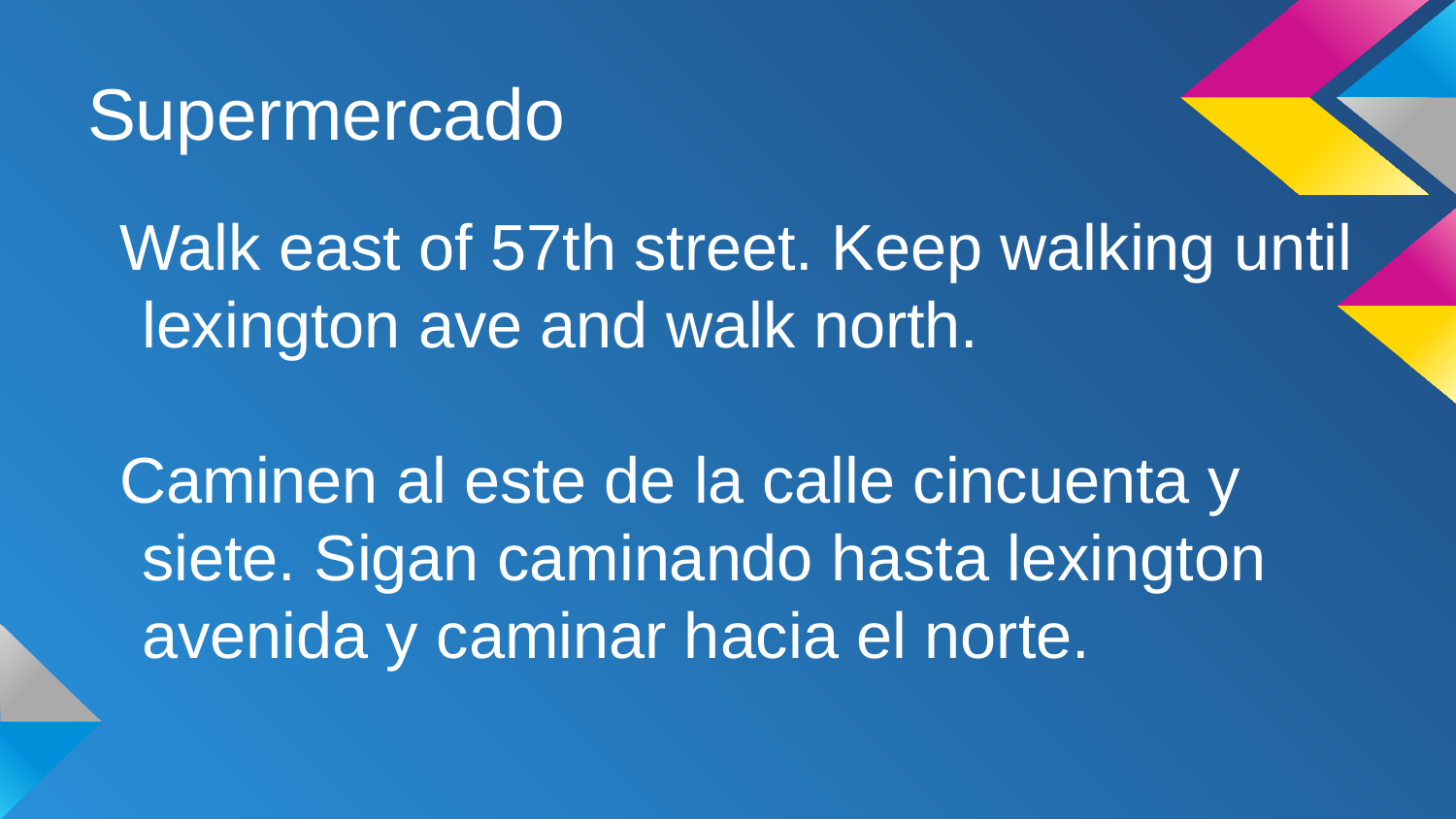

# Supermercado
Walk east of 57th street. Keep walking until lexington ave and walk north.

Caminen al este de la calle cincuenta y siete. Sigan caminando hasta lexington avenida y caminar hacia el norte.